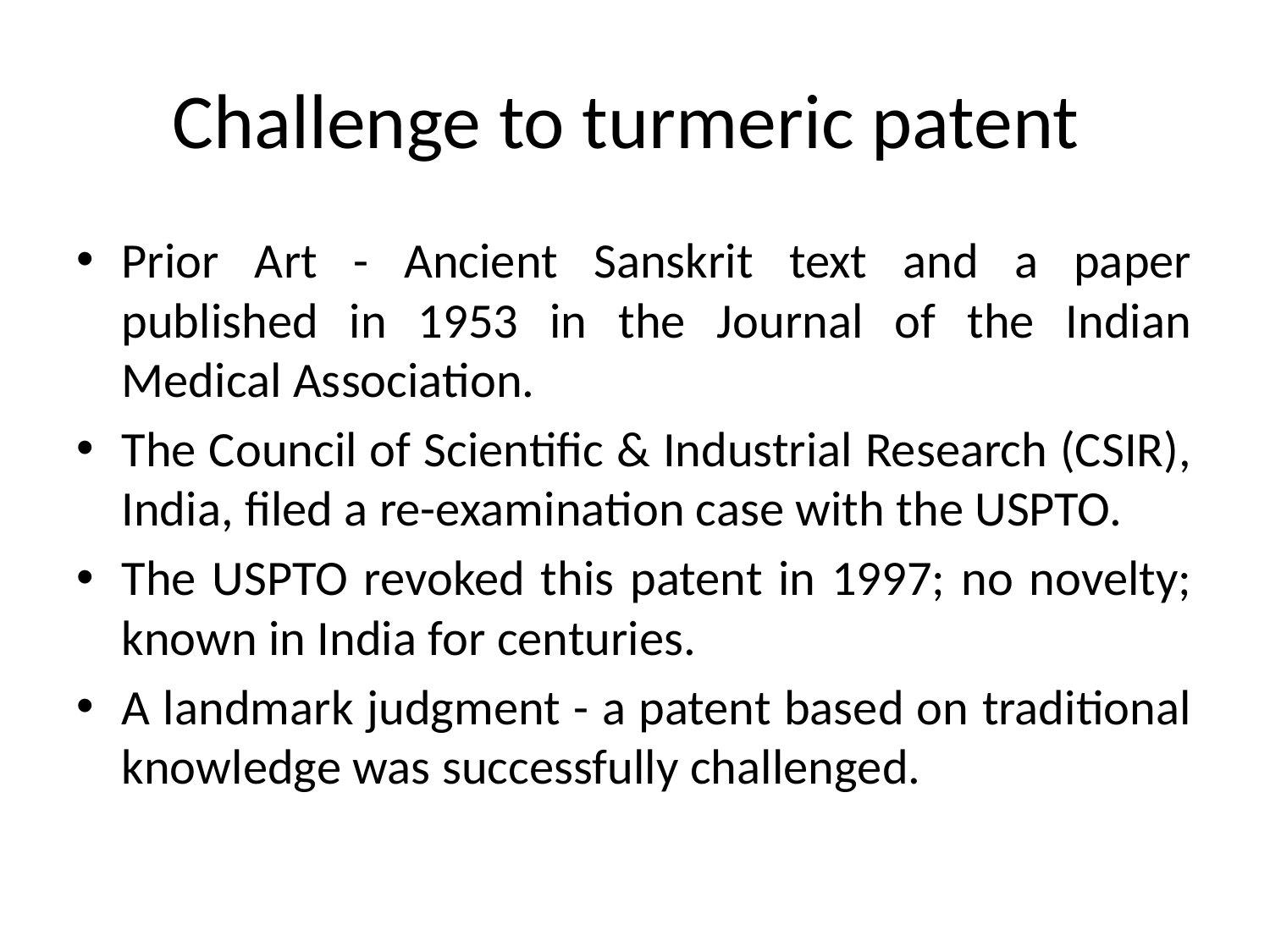

# Challenge to turmeric patent
Prior Art - Ancient Sanskrit text and a paper published in 1953 in the Journal of the Indian Medical Association.
The Council of Scientific & Industrial Research (CSIR), India, filed a re-examination case with the USPTO.
The USPTO revoked this patent in 1997; no novelty; known in India for centuries.
A landmark judgment - a patent based on traditional knowledge was successfully challenged.